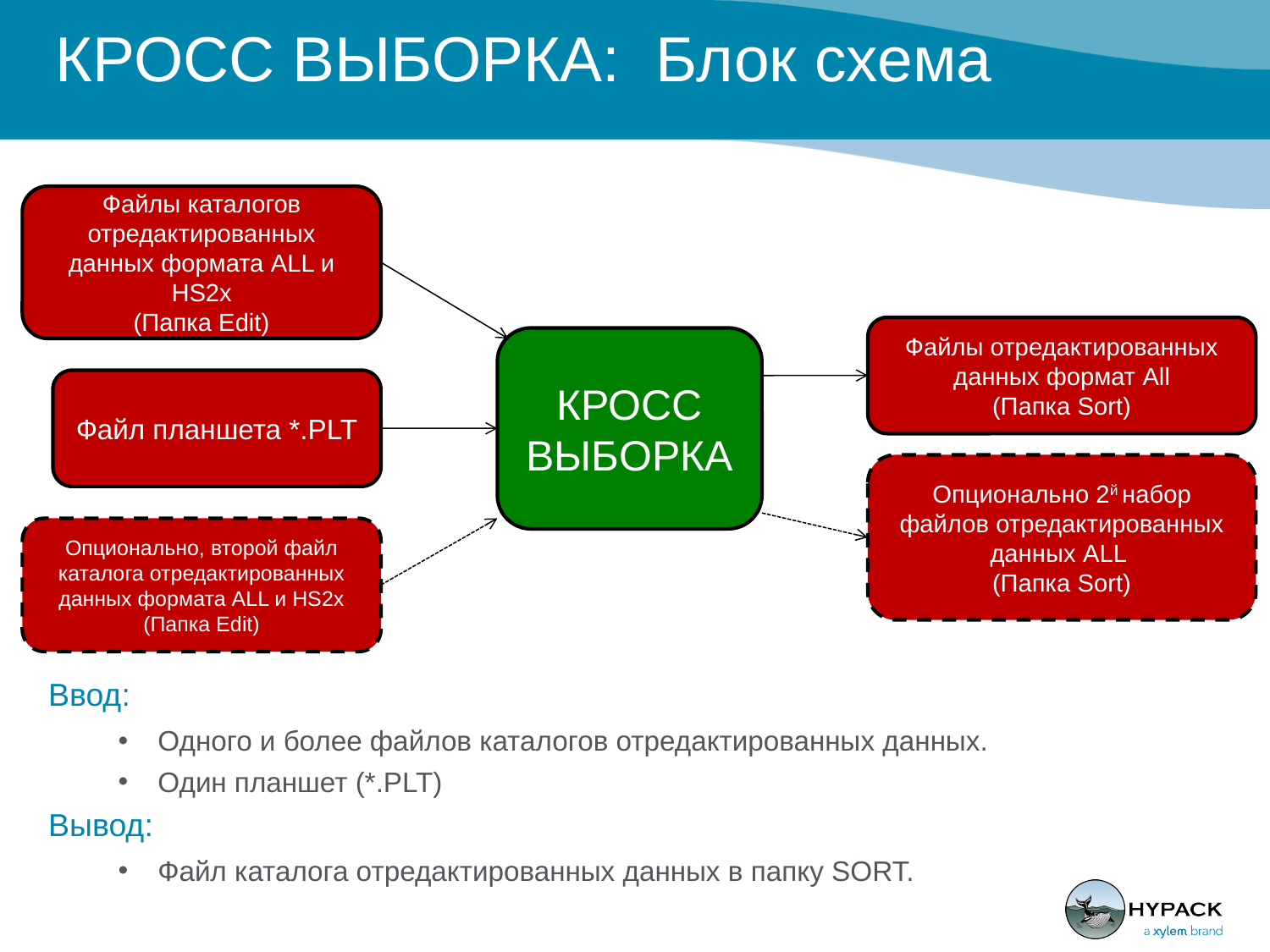

# КРОСС ВЫБОРКА:  Блок схема
Файлы каталогов отредактированных данных формата ALL и HS2x
(Папка Edit)
Файлы отредактированных данных формат All
(Папка Sort)
КРОСС ВЫБОРКА
Файл планшета *.PLT
Опционально 2й набор файлов отредактированных данных ALL
(Папка Sort)
Опционально, второй файл каталога отредактированных данных формата ALL и HS2x (Папка Edit)
Ввод:
Одного и более файлов каталогов отредактированных данных.
Один планшет (*.PLT)
Вывод:
Файл каталога отредактированных данных в папку SORT.